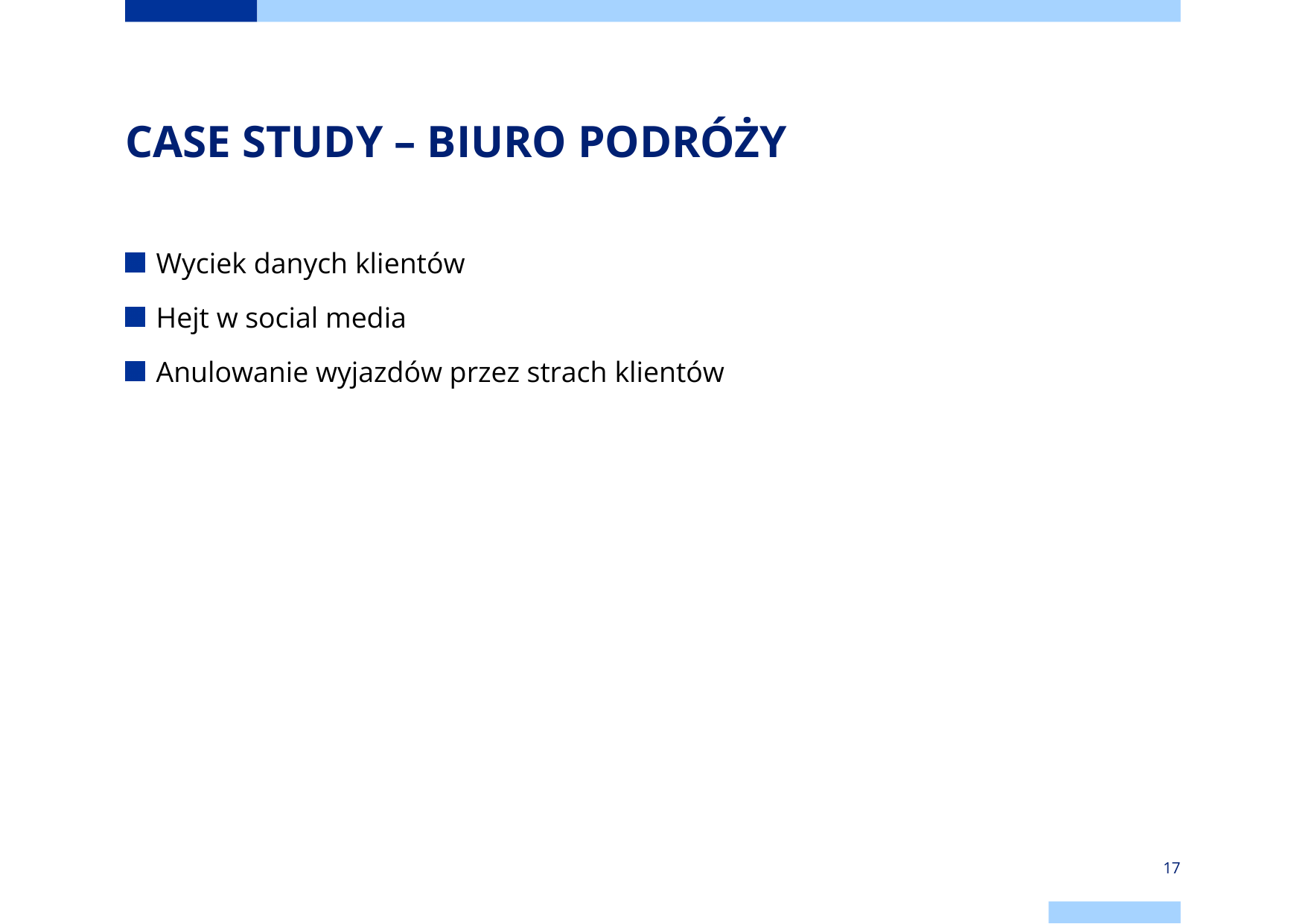

# CASE STUDY – BIURO PODRÓŻY
Wyciek danych klientów
Hejt w social media
Anulowanie wyjazdów przez strach klientów
17